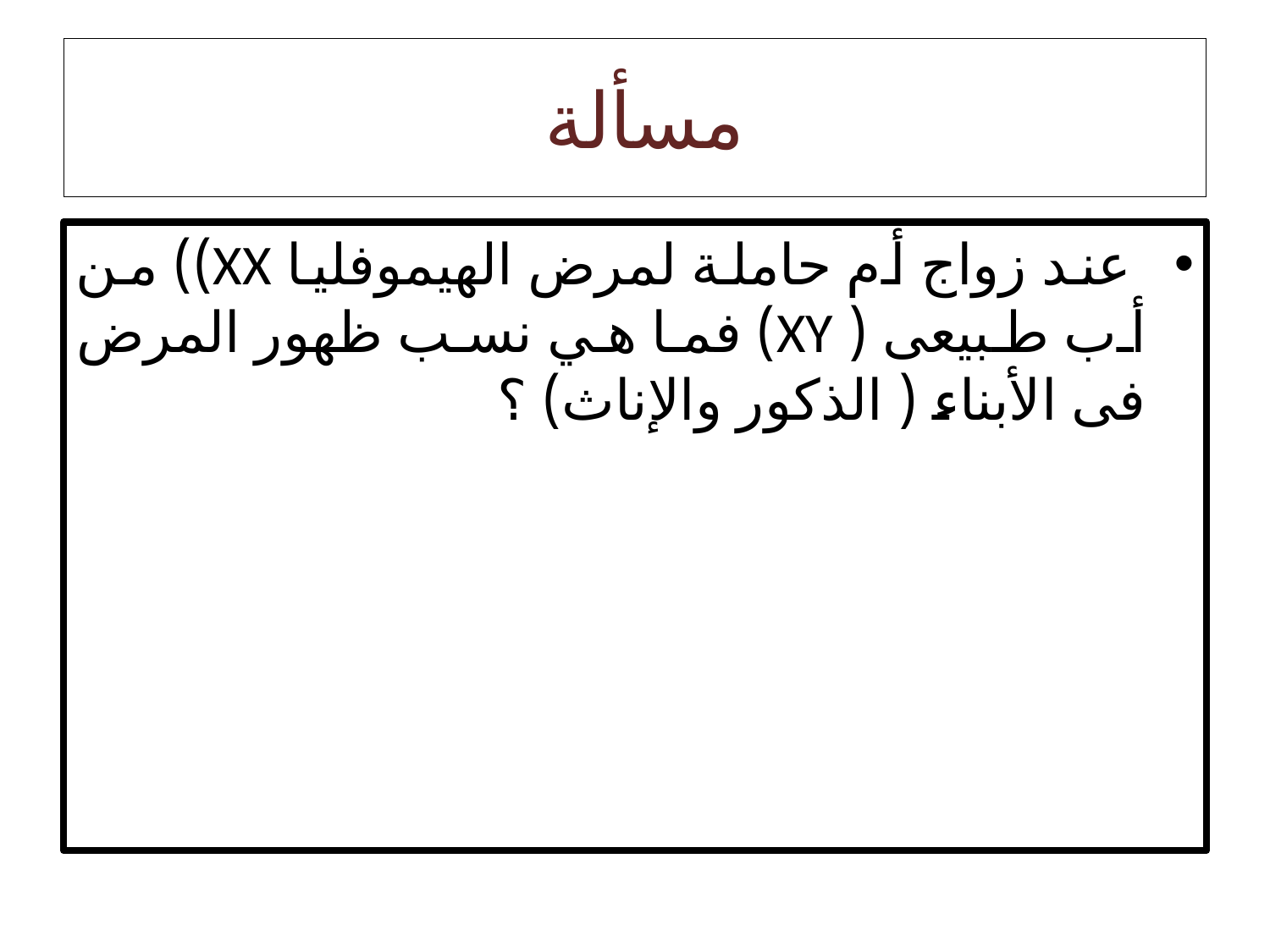

# مسألة
 عند زواج أم حاملة لمرض الهيموفليا XX)) من أب طبيعى ( XY) فما هي نسب ظهور المرض فى الأبناء ( الذكور والإناث) ؟